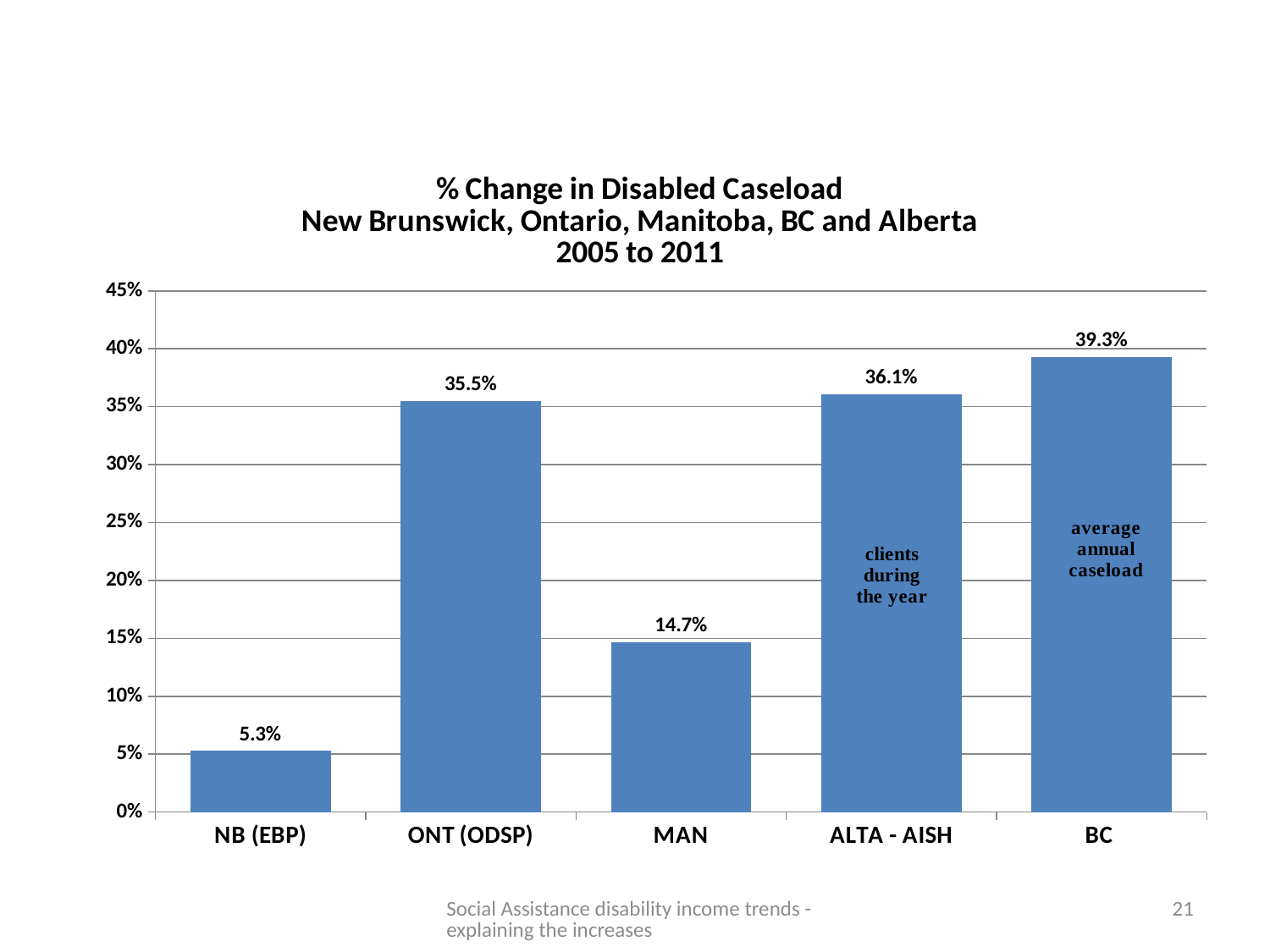

### Chart: % Change in Disabled Caseload
New Brunswick, Ontario, Manitoba, BC and Alberta
2005 to 2011

| Category | % change 05 to 11 |
|---|---|
| NB (EBP) | 0.052889667250437915 |
| ONT (ODSP) | 0.35505358773489737 |
| MAN | 0.14687317358270024 |
| ALTA - AISH | 0.36075949367088633 |
| BC  | 0.393086759926523 |
Social Assistance disability income trends - explaining the increases
21